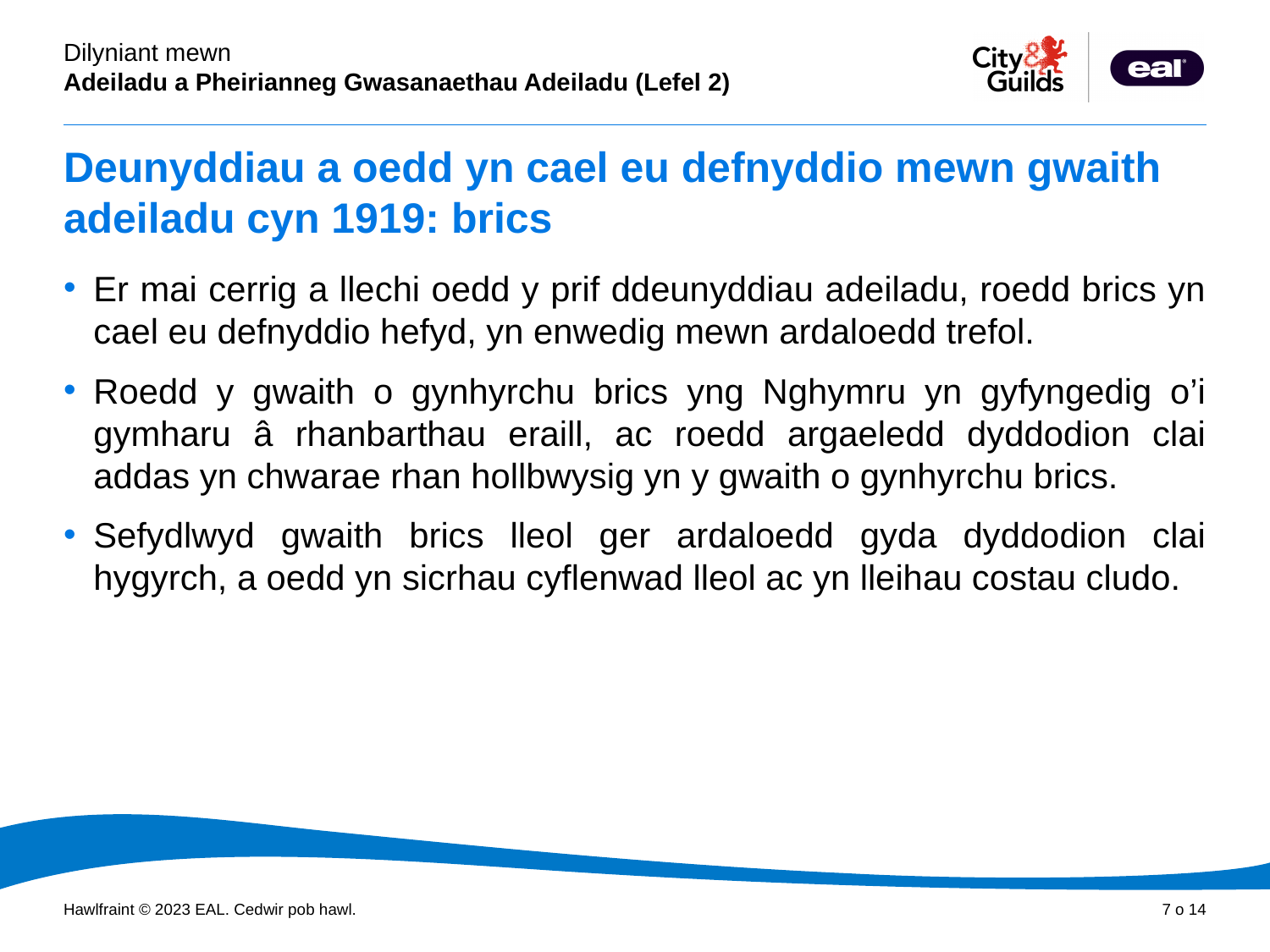

Deunyddiau a oedd yn cael eu defnyddio mewn gwaith adeiladu cyn 1919: brics
Er mai cerrig a llechi oedd y prif ddeunyddiau adeiladu, roedd brics yn cael eu defnyddio hefyd, yn enwedig mewn ardaloedd trefol.
Roedd y gwaith o gynhyrchu brics yng Nghymru yn gyfyngedig o’i gymharu â rhanbarthau eraill, ac roedd argaeledd dyddodion clai addas yn chwarae rhan hollbwysig yn y gwaith o gynhyrchu brics.
Sefydlwyd gwaith brics lleol ger ardaloedd gyda dyddodion clai hygyrch, a oedd yn sicrhau cyflenwad lleol ac yn lleihau costau cludo.